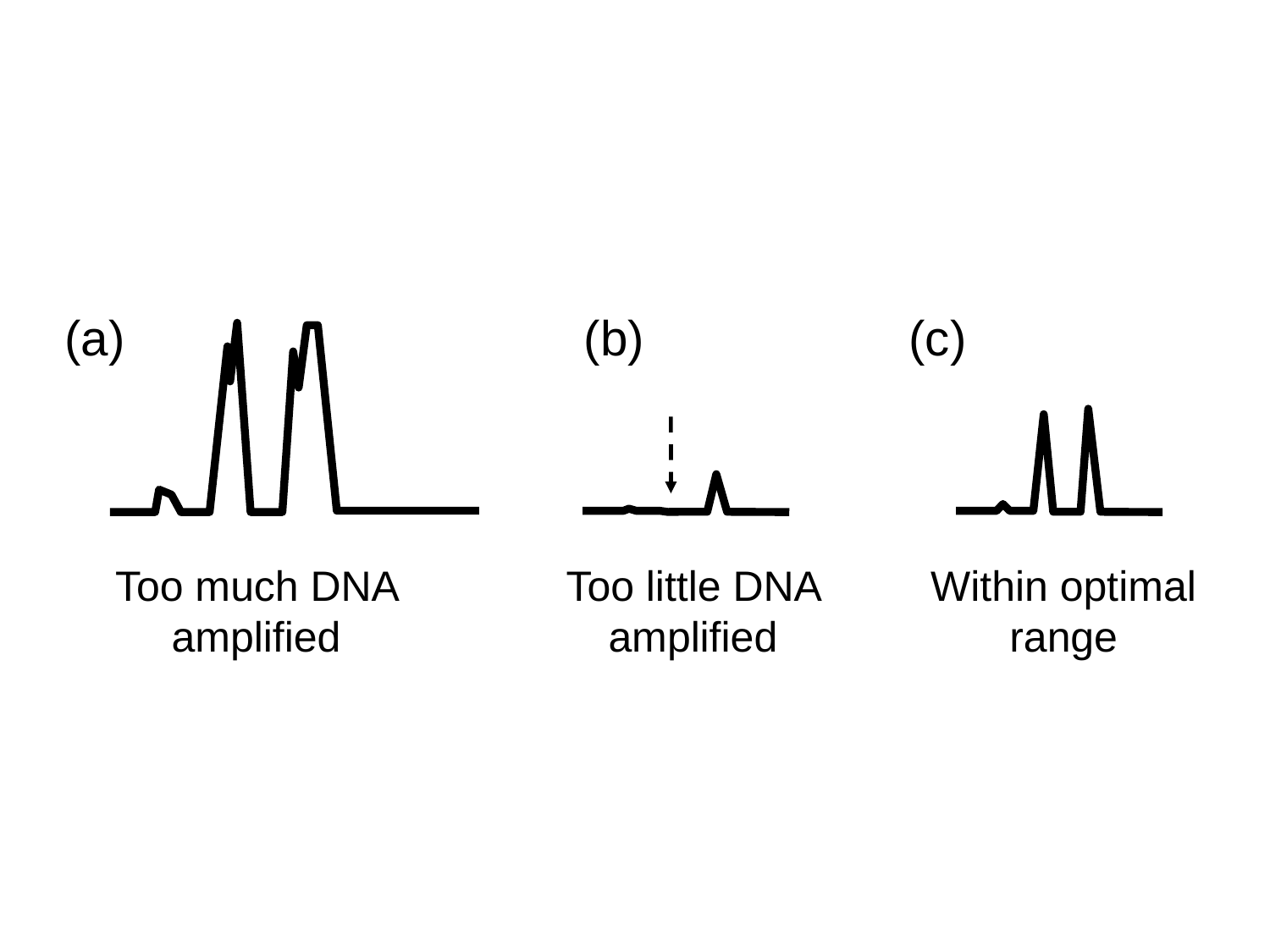

(a)
(b)

Too little DNA amplified
(c)

Within optimal range

Too much DNA amplified